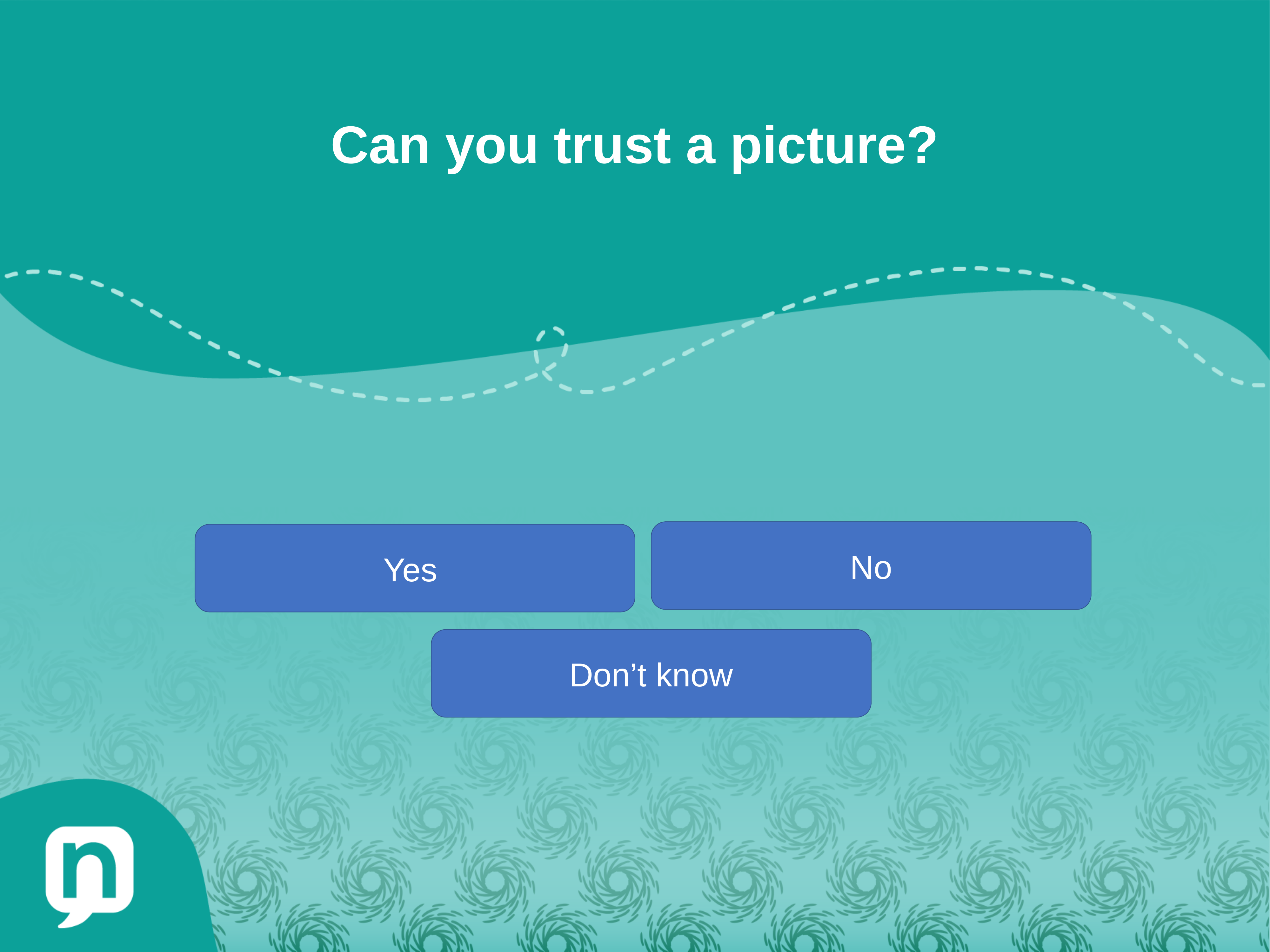

Can you trust a picture?
No
Yes
Don’t know